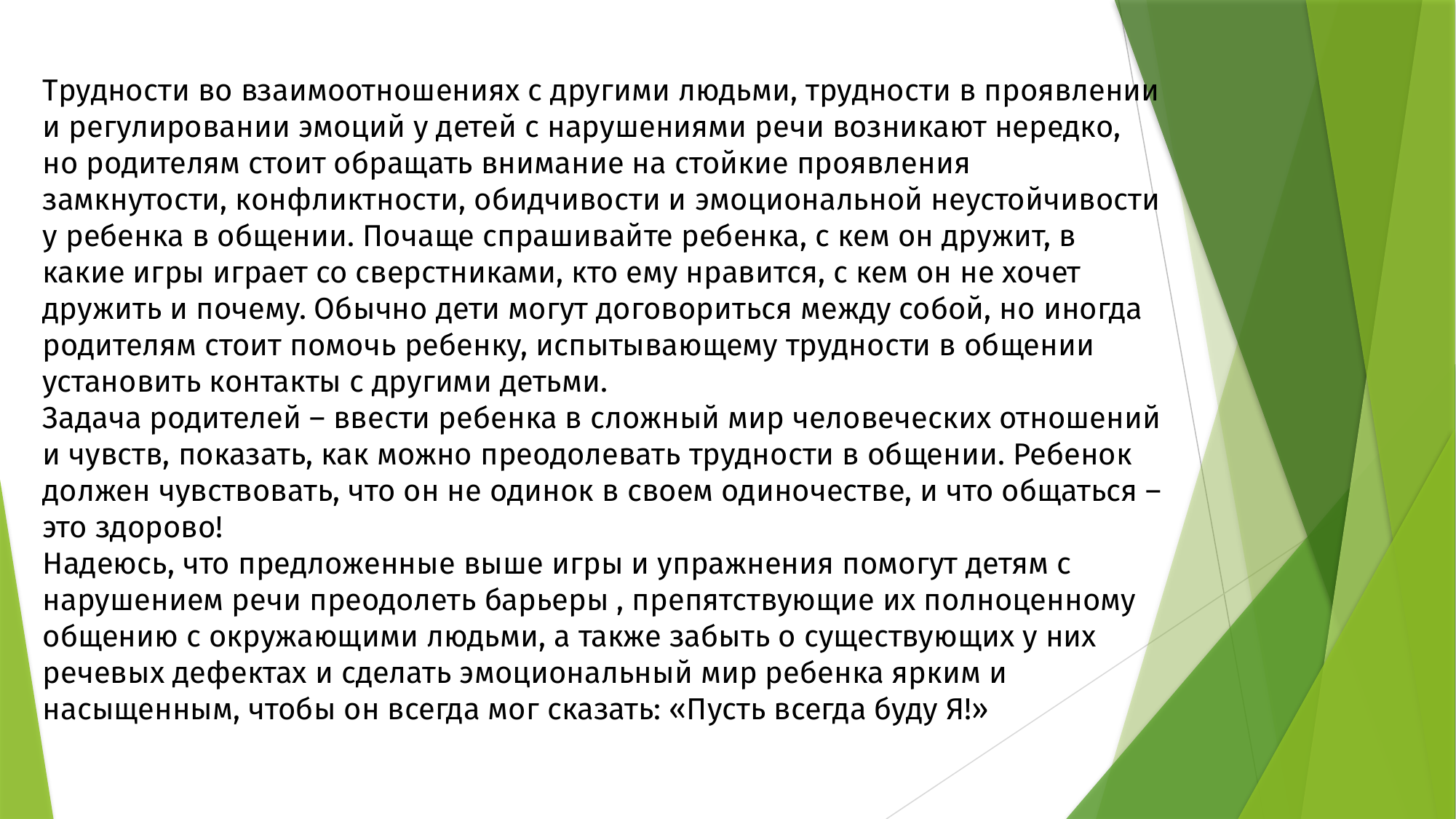

# Трудности во взаимоотношениях с другими людьми, трудности в проявлении и регулировании эмоций у детей с нарушениями речи возникают нередко, но родителям стоит обращать внимание на стойкие проявления замкнутости, конфликтности, обидчивости и эмоциональной неустойчивости у ребенка в общении. Почаще спрашивайте ребенка, с кем он дружит, в какие игры играет со сверстниками, кто ему нравится, с кем он не хочет дружить и почему. Обычно дети могут договориться между собой, но иногда родителям стоит помочь ребенку, испытывающему трудности в общении установить контакты с другими детьми. Задача родителей – ввести ребенка в сложный мир человеческих отношений и чувств, показать, как можно преодолевать трудности в общении. Ребенок должен чувствовать, что он не одинок в своем одиночестве, и что общаться – это здорово! Надеюсь, что предложенные выше игры и упражнения помогут детям с нарушением речи преодолеть барьеры , препятствующие их полноценному общению с окружающими людьми, а также забыть о существующих у них речевых дефектах и сделать эмоциональный мир ребенка ярким и насыщенным, чтобы он всегда мог сказать: «Пусть всегда буду Я!»